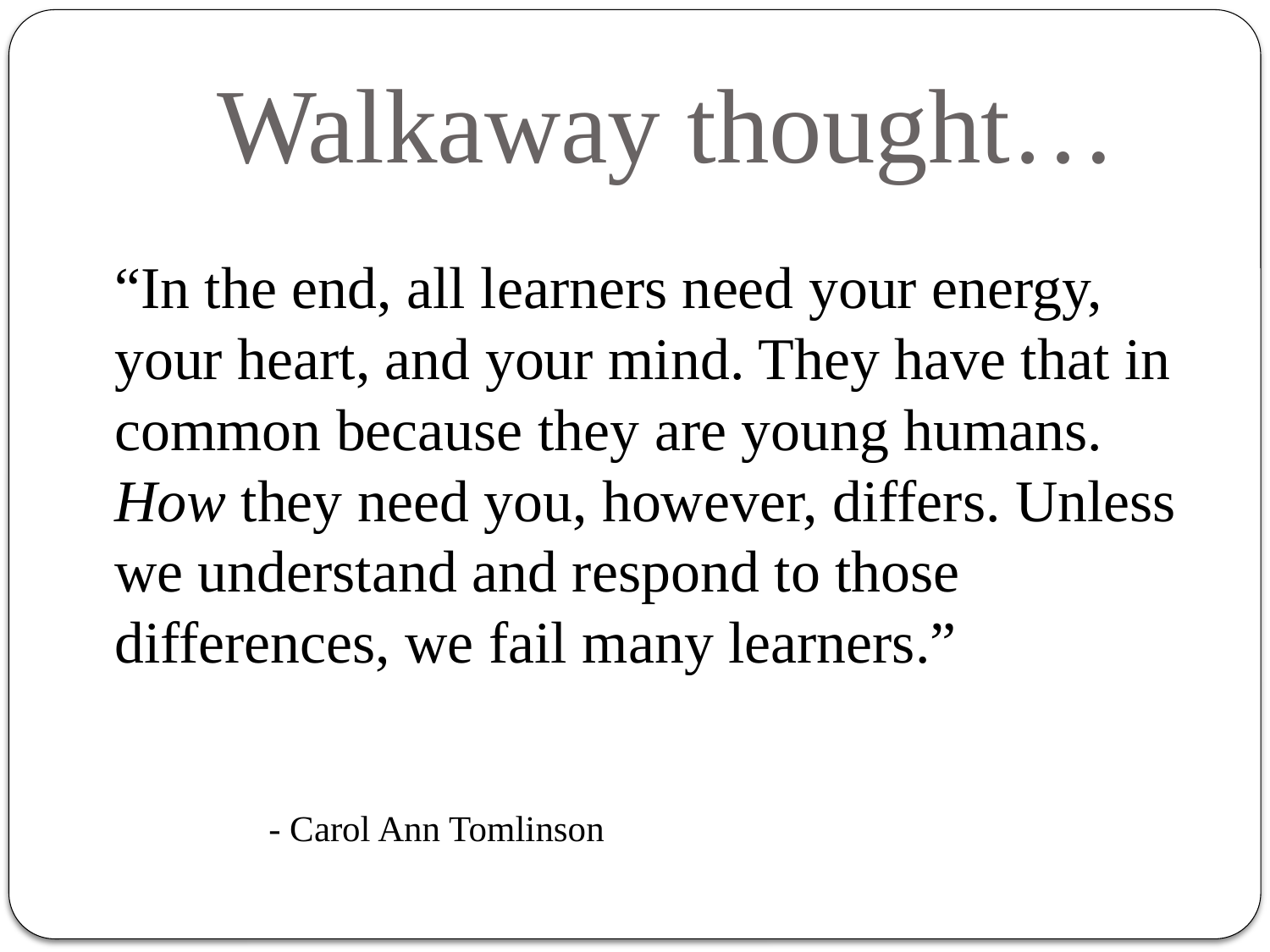

# Walkaway thought…
	“In the end, all learners need your energy, your heart, and your mind. They have that in common because they are young humans.  How they need you, however, differs. Unless we understand and respond to those differences, we fail many learners.”

			- Carol Ann Tomlinson